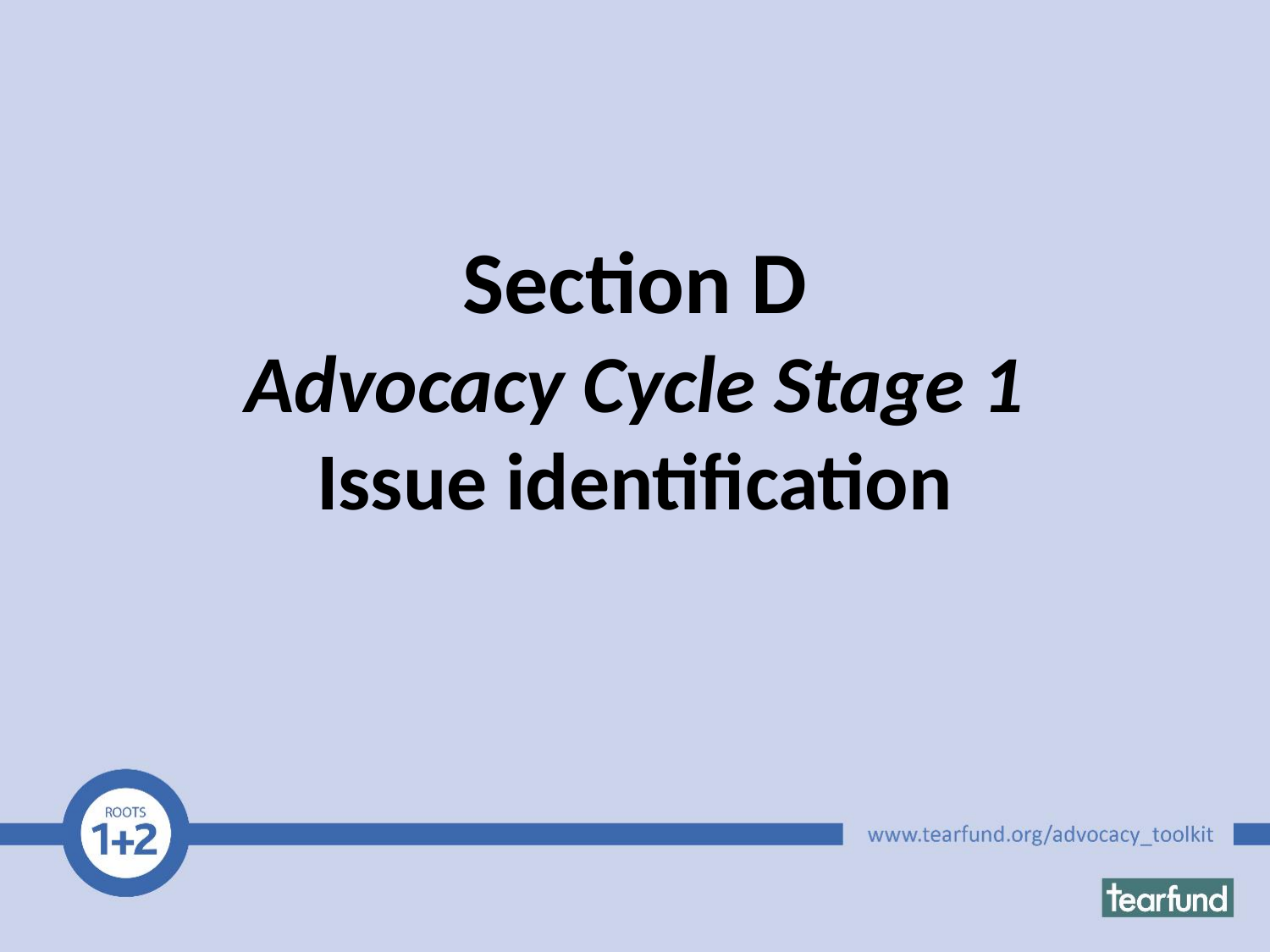

# Section D Advocacy Cycle Stage 1 Issue identification